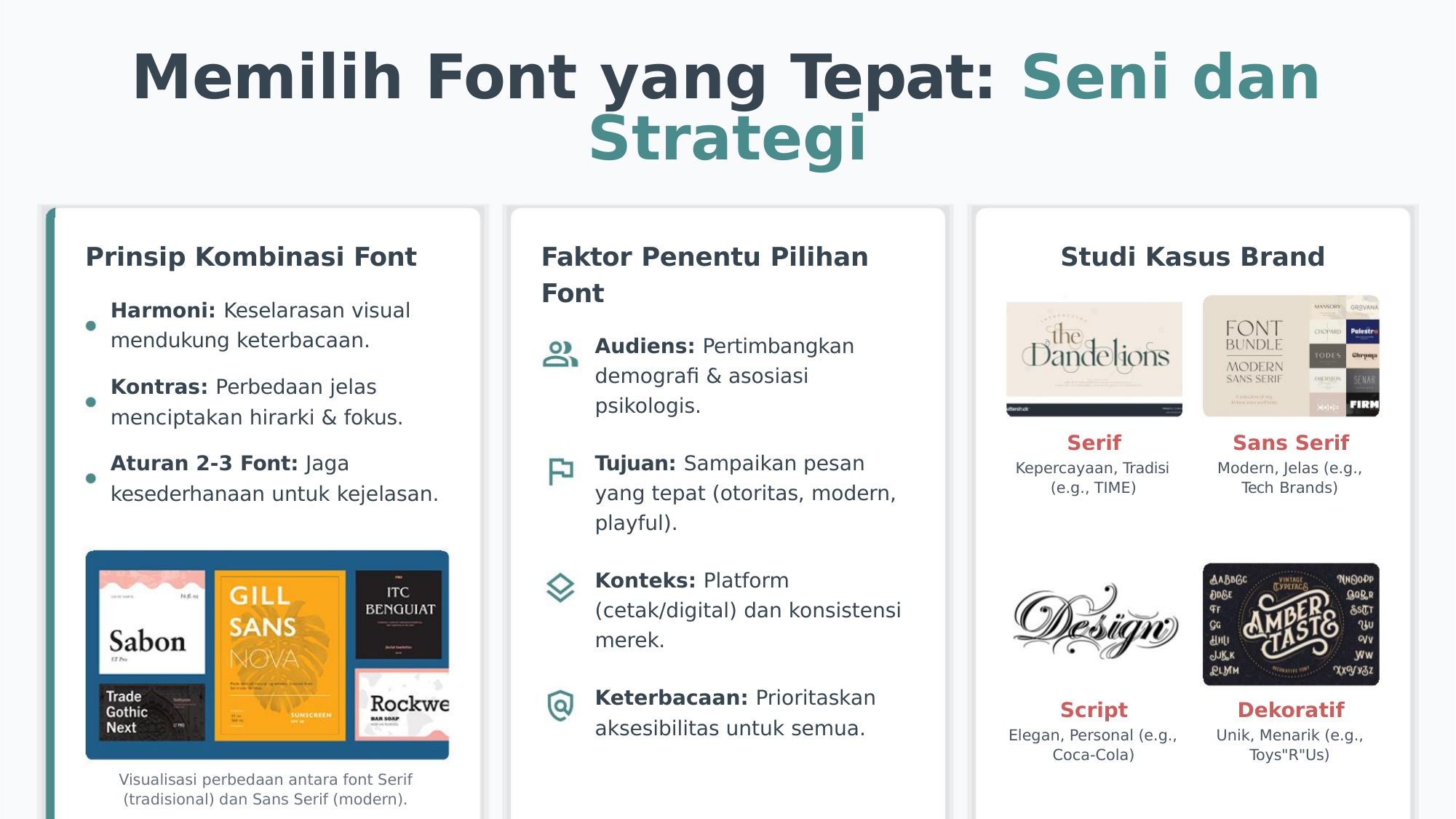

Memilih Font yang Tepat: Seni dan
Strategi
Prinsip Kombinasi Font
Faktor Penentu Pilihan
Font
Studi Kasus Brand
Harmoni: Keselarasan visual
mendukung keterbacaan.
Audiens: Pertimbangkan
demograﬁ & asosiasi
psikologis.
Kontras: Perbedaan jelas
menciptakan hirarki & fokus.
Serif
Sans Serif
Aturan 2-3 Font: Jaga
Tujuan: Sampaikan pesan
yang tepat (otoritas, modern,
playful).
Kepercayaan, Tradisi
(e.g., TIME)
Modern, Jelas (e.g.,
Tech Brands)
kesederhanaan untuk kejelasan.
Konteks: Platform
(cetak/digital) dan konsistensi
merek.
Keterbacaan: Prioritaskan
Script
Dekoratif
aksesibilitas untuk semua.
Elegan, Personal (e.g.,
Coca-Cola)
Unik, Menarik (e.g.,
Toys"R"Us)
Visualisasi perbedaan antara font Serif
(tradisional) dan Sans Serif (modern).
"Pemilihan font bukan sekadar estetika, tapi alat psikologis kuat yang membentuk persepsi audiens
dan memengaruhi keputusan mereka."
Sumber: The Psychology of Typography